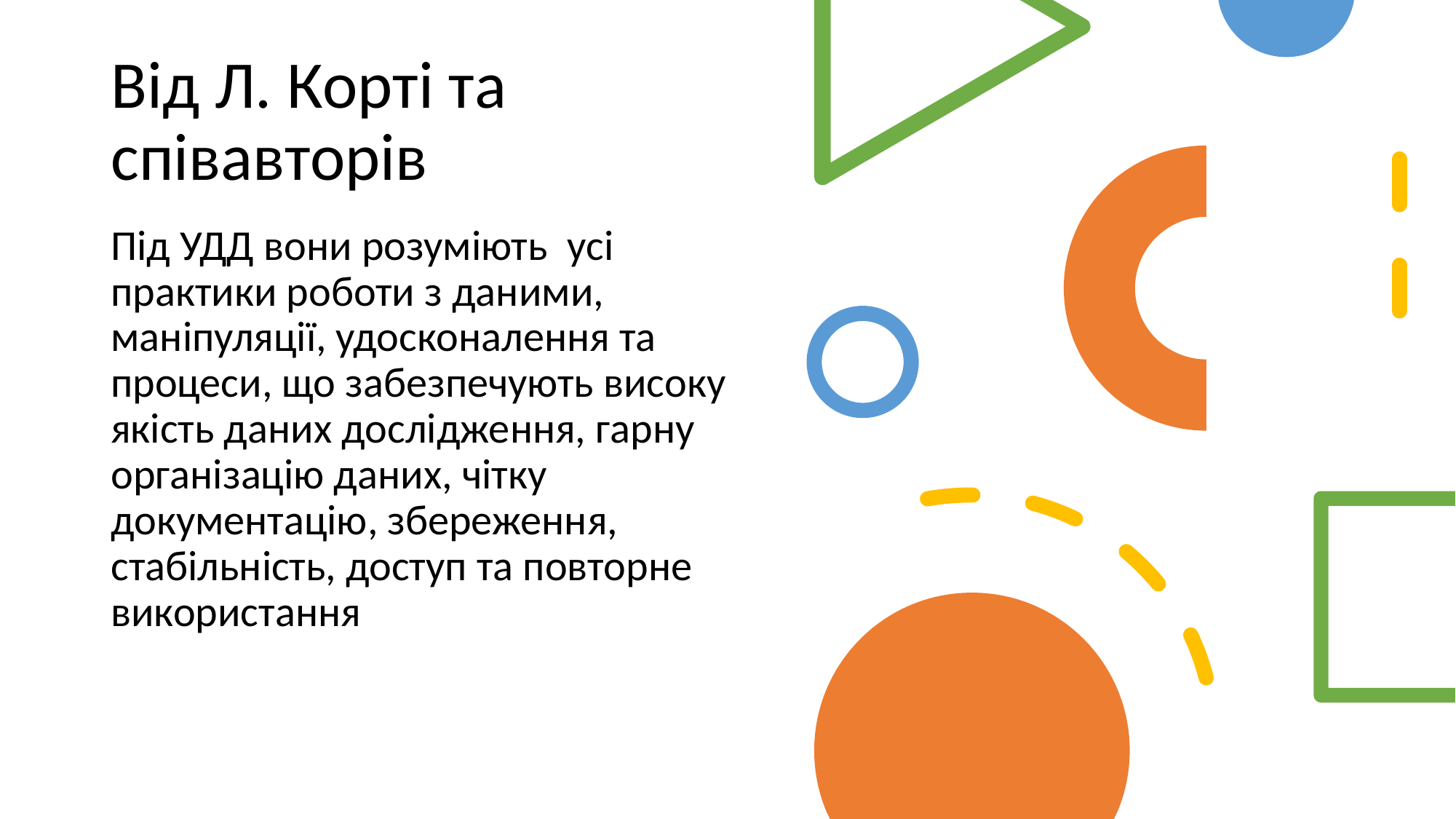

# Від Л. Корті та співавторів

Під УДД вони розуміють  усі практики роботи з даними, маніпуляції, удосконалення та процеси, що забезпечують високу якість даних дослідження, гарну організацію даних, чітку документацію, збереження, стабільність, доступ та повторне використання